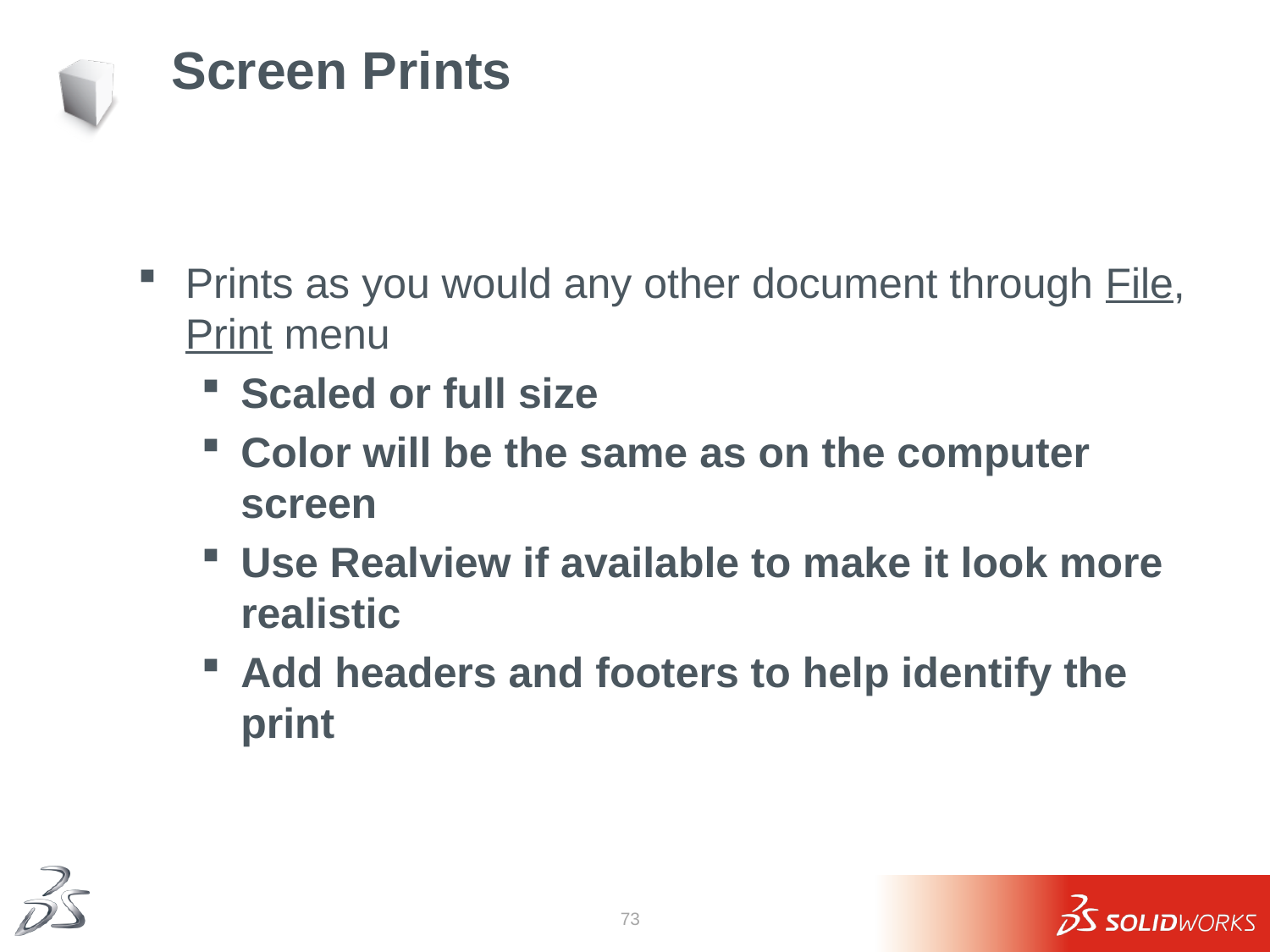

# Screen Prints
Prints as you would any other document through File, Print menu
Scaled or full size
Color will be the same as on the computer screen
Use Realview if available to make it look more realistic
Add headers and footers to help identify the print